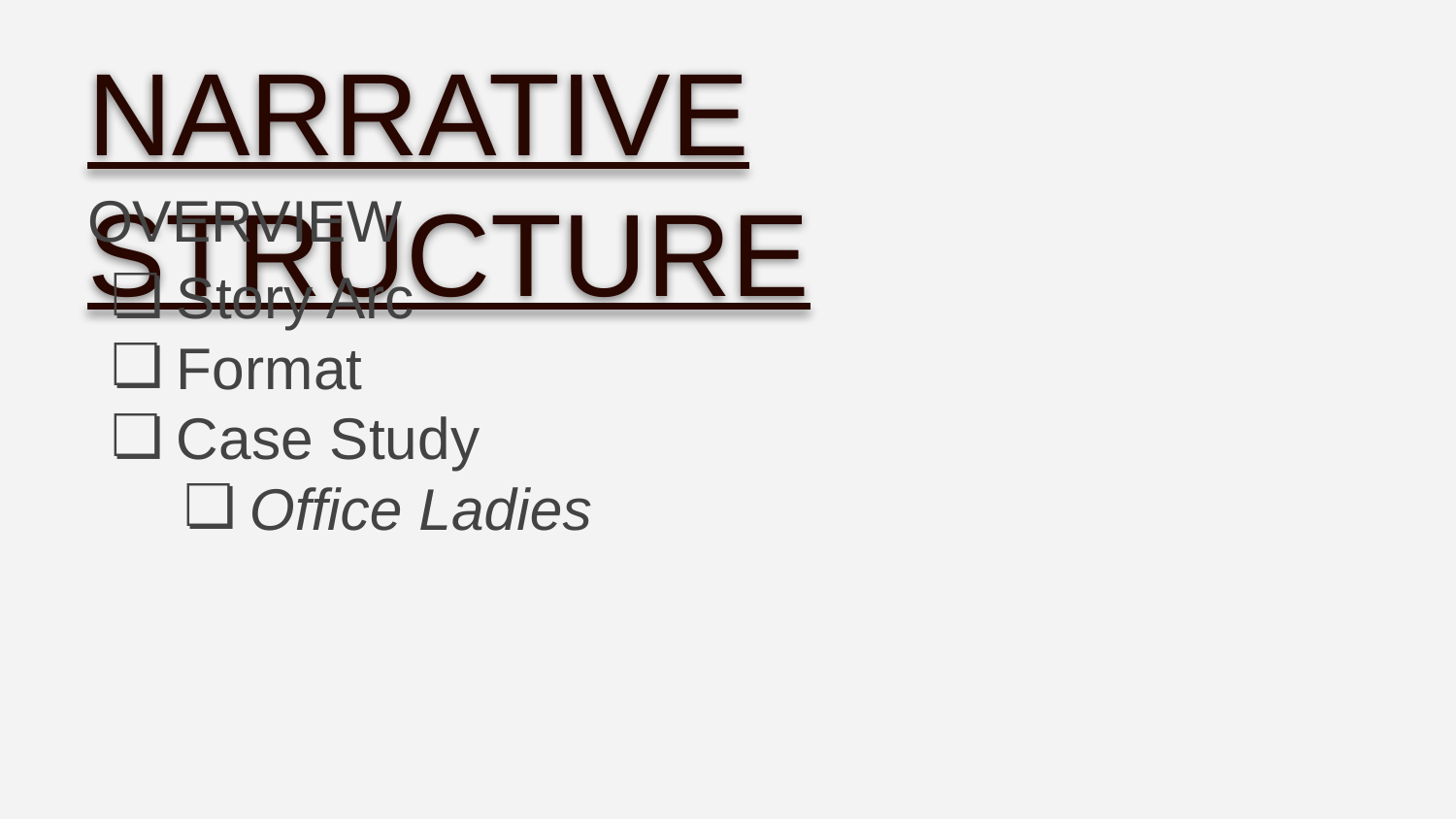

NARRATIVE STRUCTURE
OVERVIEW
Story Arc
Format
Case Study
Office Ladies